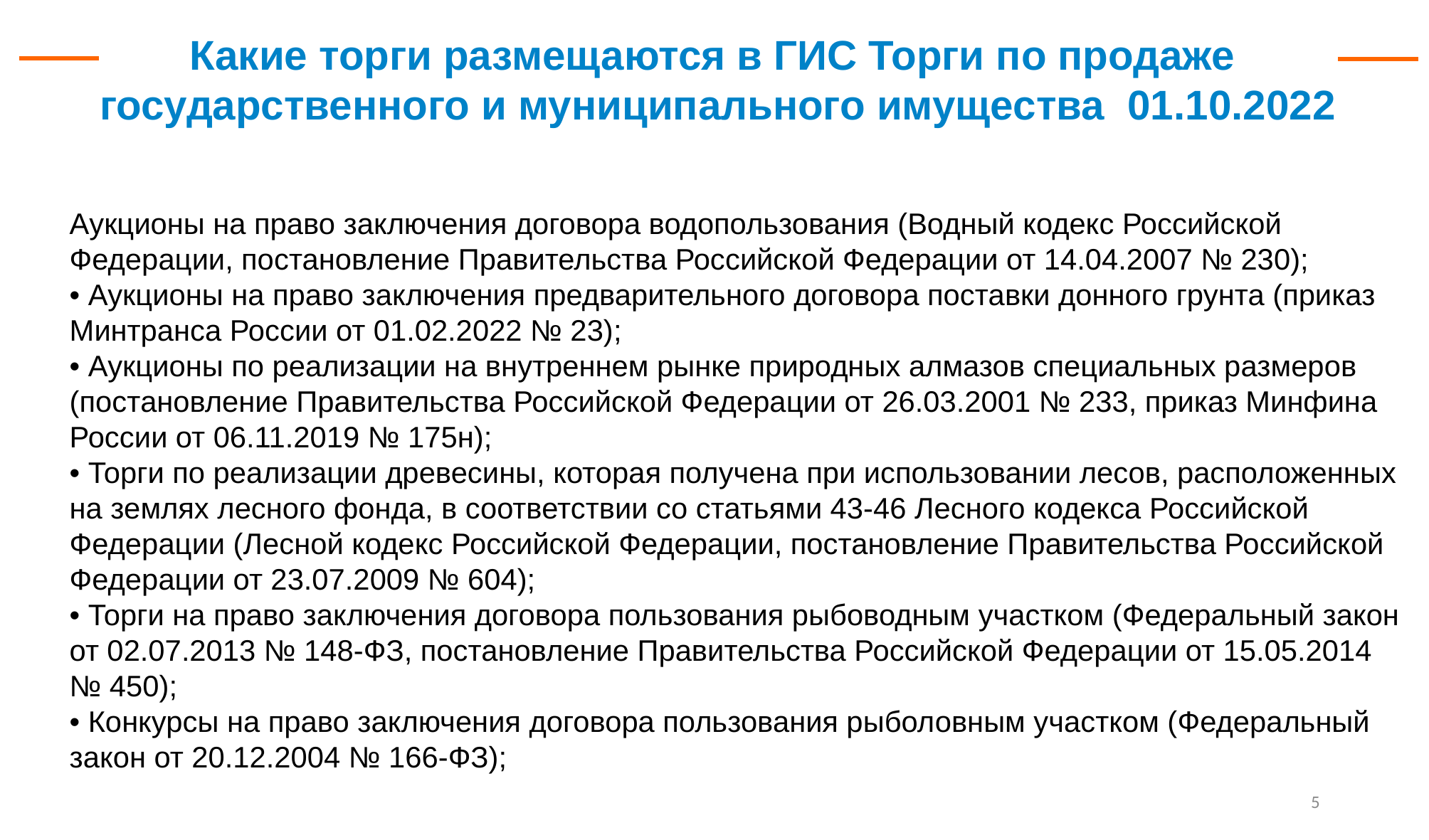

Какие торги размещаются в ГИС Торги по продаже
государственного и муниципального имущества  01.10.2022
Аукционы на право заключения договора водопользования (Водный кодекс Российской Федерации, постановление Правительства Российской Федерации от 14.04.2007 № 230);
• Аукционы на право заключения предварительного договора поставки донного грунта (приказ Минтранса России от 01.02.2022 № 23);
• Аукционы по реализации на внутреннем рынке природных алмазов специальных размеров (постановление Правительства Российской Федерации от 26.03.2001 № 233, приказ Минфина России от 06.11.2019 № 175н);
• Торги по реализации древесины, которая получена при использовании лесов, расположенных на землях лесного фонда, в соответствии со статьями 43-46 Лесного кодекса Российской Федерации (Лесной кодекс Российской Федерации, постановление Правительства Российской Федерации от 23.07.2009 № 604);
• Торги на право заключения договора пользования рыбоводным участком (Федеральный закон от 02.07.2013 № 148-ФЗ, постановление Правительства Российской Федерации от 15.05.2014 № 450);
• Конкурсы на право заключения договора пользования рыболовным участком (Федеральный закон от 20.12.2004 № 166-ФЗ);
5